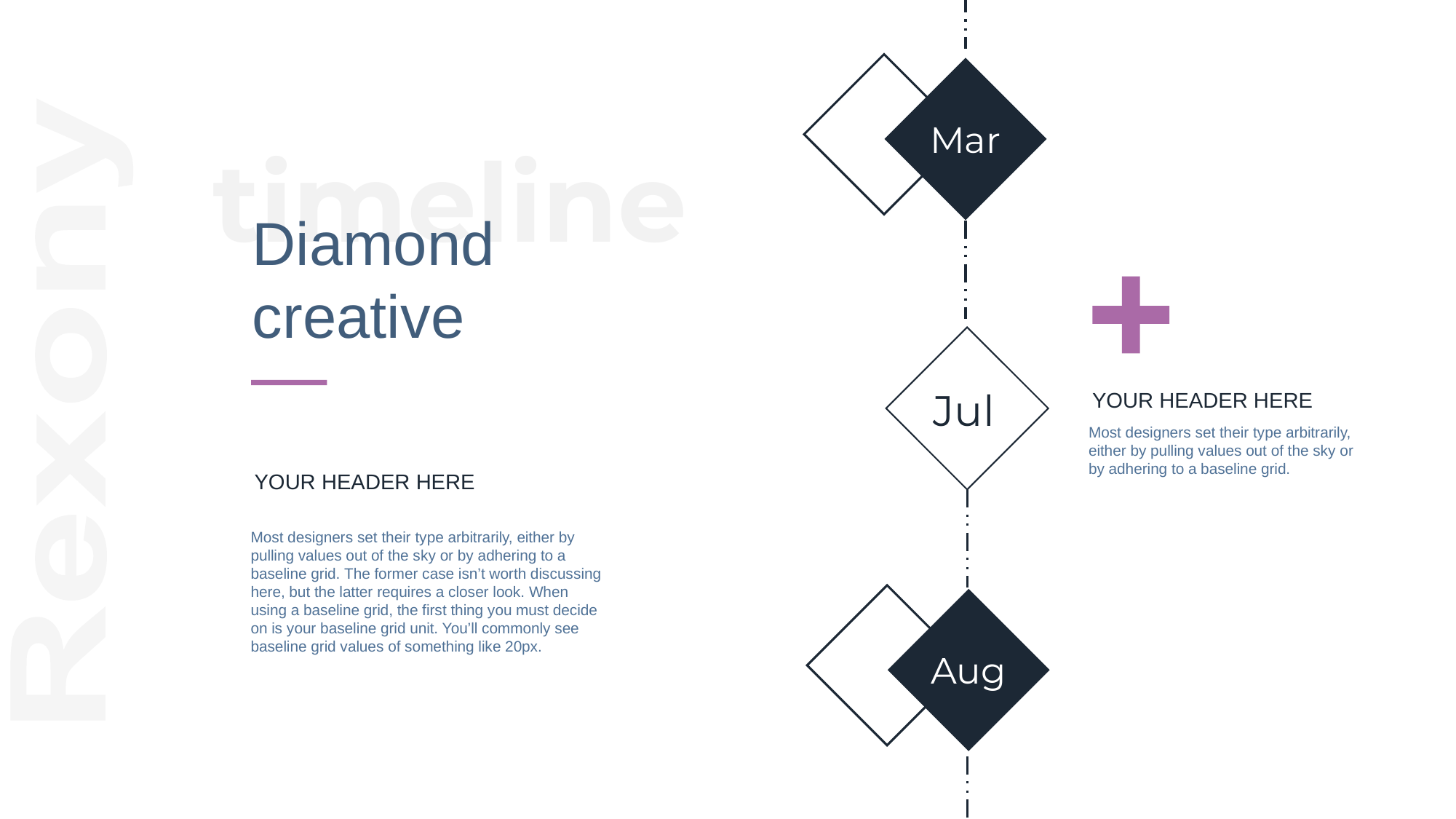

Mar
timeline
Diamond
creative

Jul

YOUR HEADER HERE
Most designers set their type arbitrarily, either by pulling values out of the sky or by adhering to a baseline grid.
YOUR HEADER HERE
Most designers set their type arbitrarily, either by pulling values out of the sky or by adhering to a baseline grid. The former case isn’t worth discussing here, but the latter requires a closer look. When using a baseline grid, the first thing you must decide on is your baseline grid unit. You’ll commonly see baseline grid values of something like 20px.

Aug